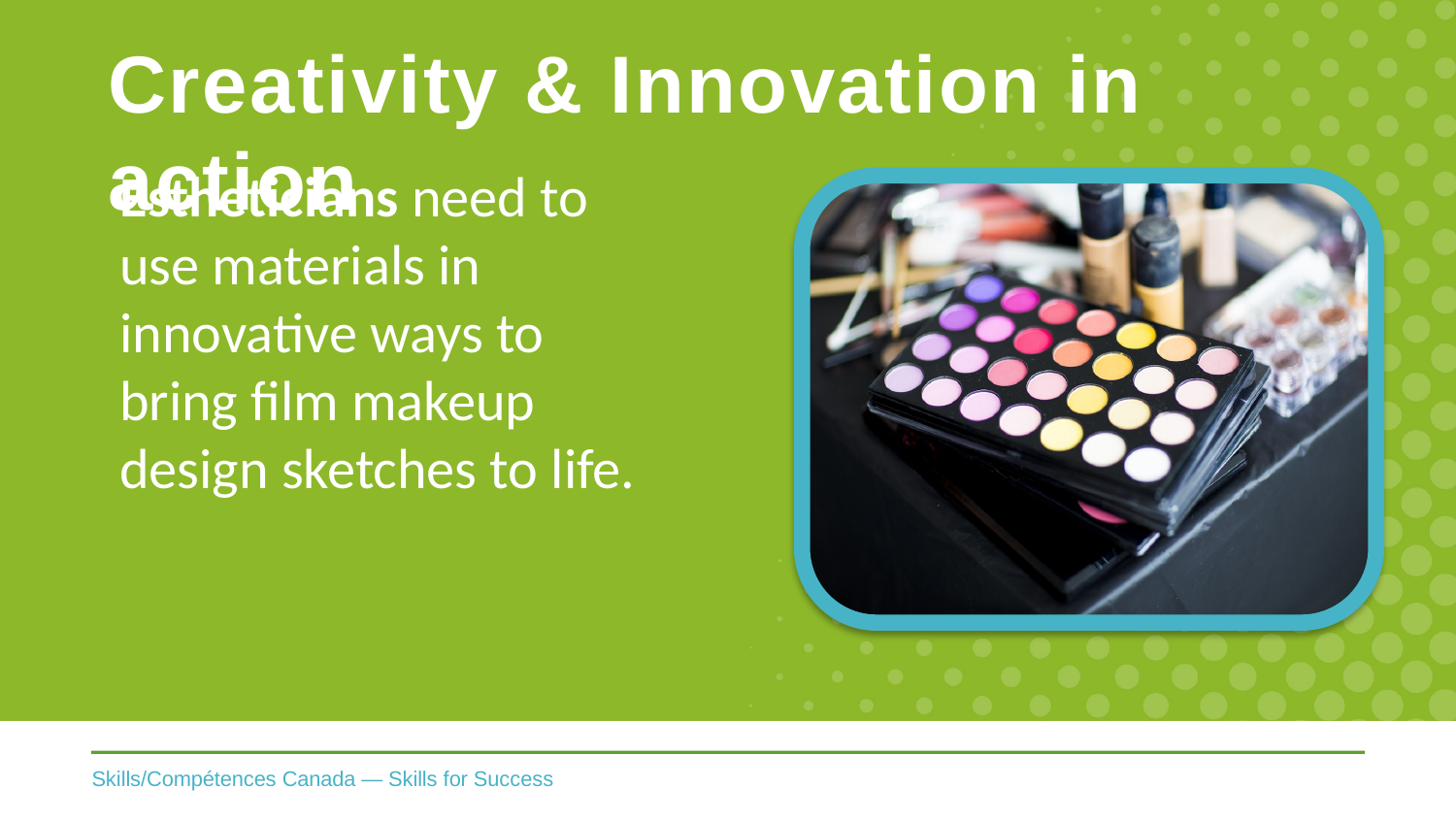

# Creativity & Innovation in action
Estheticians need to use materials in innovative ways to bring film makeup design sketches to life.